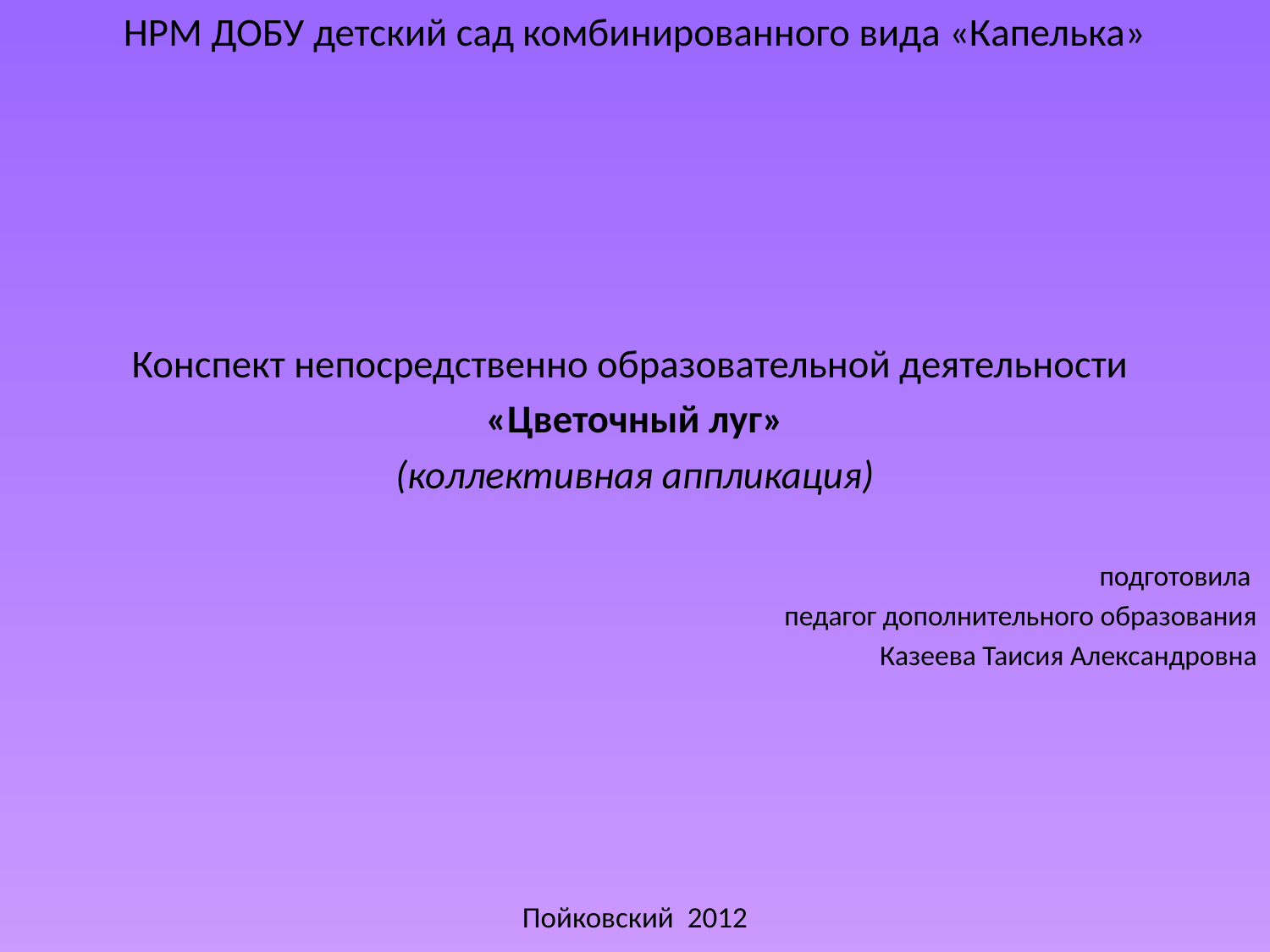

НРМ ДОБУ детский сад комбинированного вида «Капелька»

Конспект непосредственно образовательной деятельности
«Цветочный луг»
(коллективная аппликация)

подготовила
педагог дополнительного образования
Казеева Таисия Александровна

Пойковский  2012